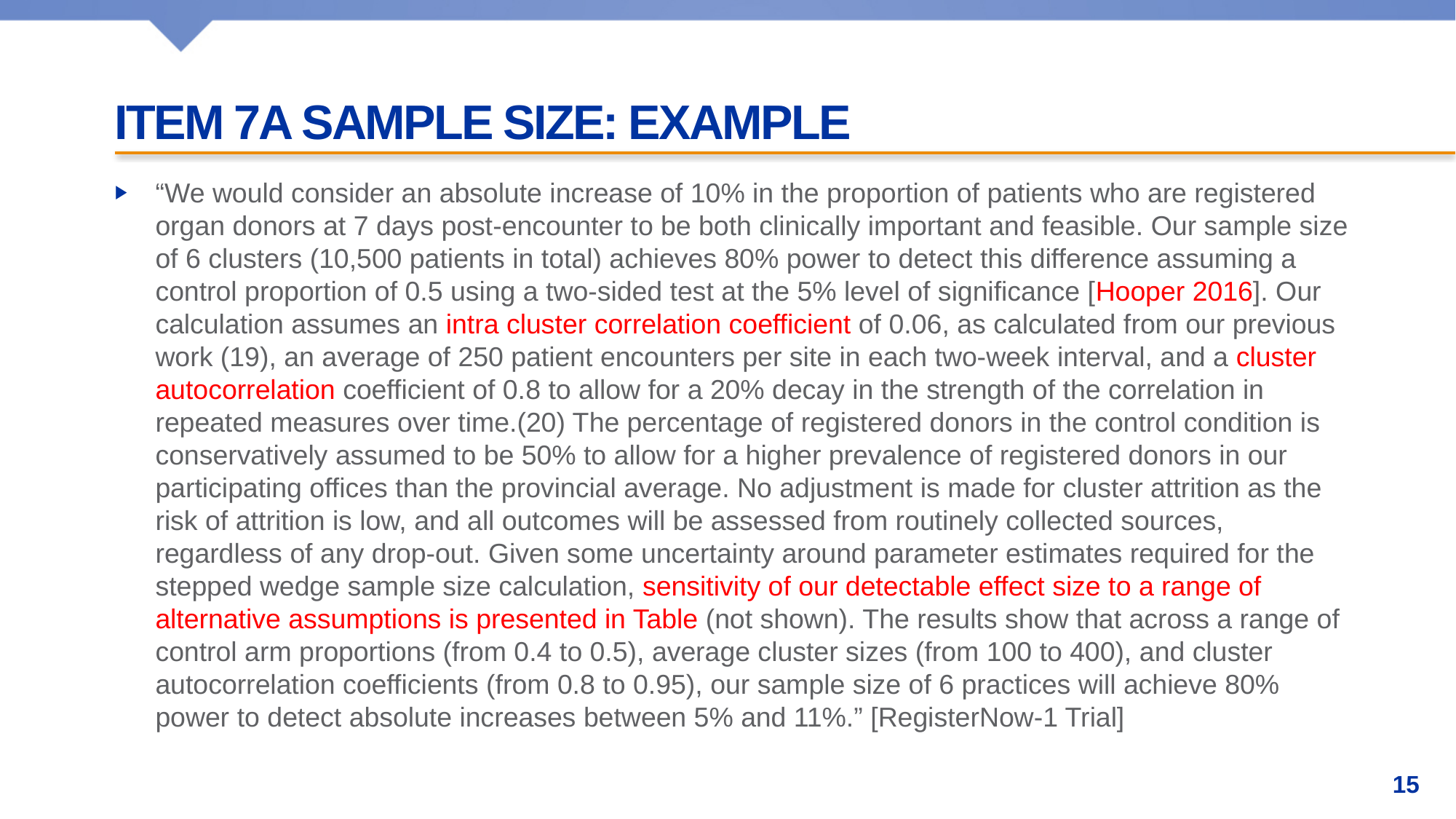

# Item 7a sample size: Example
“We would consider an absolute increase of 10% in the proportion of patients who are registered organ donors at 7 days post-encounter to be both clinically important and feasible. Our sample size of 6 clusters (10,500 patients in total) achieves 80% power to detect this difference assuming a control proportion of 0.5 using a two-sided test at the 5% level of significance [Hooper 2016]. Our calculation assumes an intra cluster correlation coefficient of 0.06, as calculated from our previous work (19), an average of 250 patient encounters per site in each two-week interval, and a cluster autocorrelation coefficient of 0.8 to allow for a 20% decay in the strength of the correlation in repeated measures over time.(20) The percentage of registered donors in the control condition is conservatively assumed to be 50% to allow for a higher prevalence of registered donors in our participating offices than the provincial average. No adjustment is made for cluster attrition as the risk of attrition is low, and all outcomes will be assessed from routinely collected sources, regardless of any drop-out. Given some uncertainty around parameter estimates required for the stepped wedge sample size calculation, sensitivity of our detectable effect size to a range of alternative assumptions is presented in Table (not shown). The results show that across a range of control arm proportions (from 0.4 to 0.5), average cluster sizes (from 100 to 400), and cluster autocorrelation coefficients (from 0.8 to 0.95), our sample size of 6 practices will achieve 80% power to detect absolute increases between 5% and 11%.” [RegisterNow-1 Trial]
15